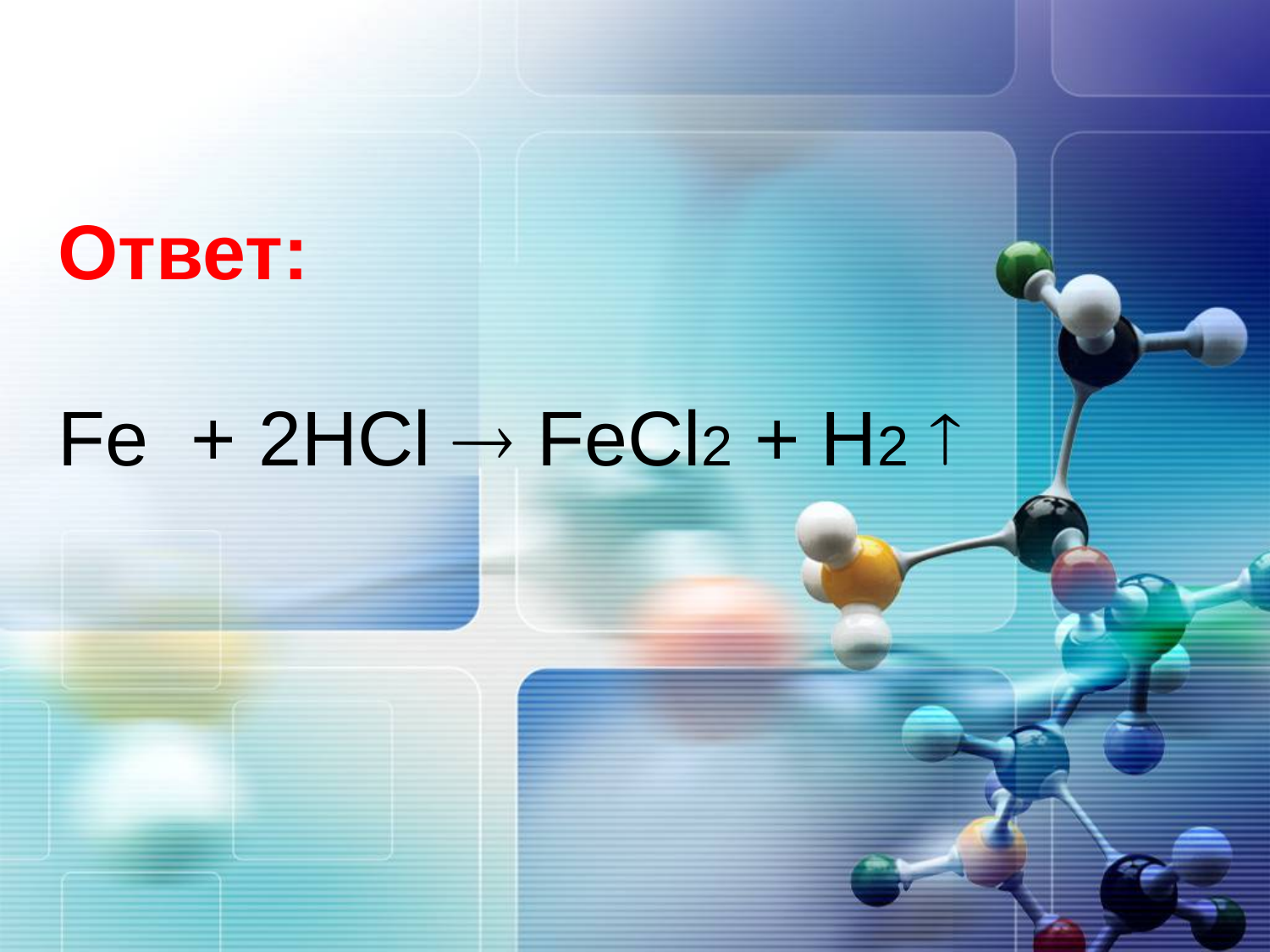

# Ответ: Fe  + 2HCl → FeCl2 + H2 ↑